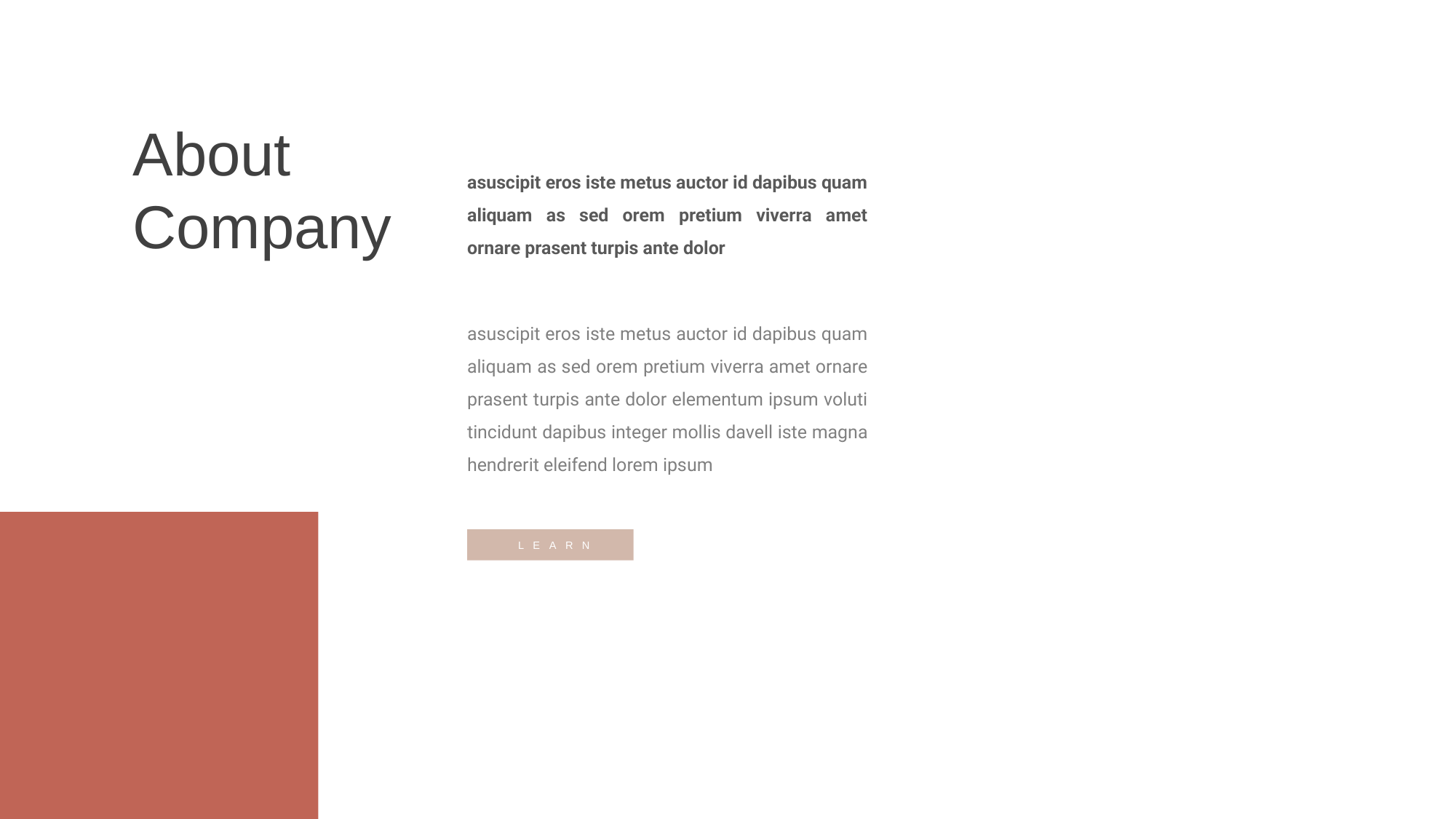

About
Company
asuscipit eros iste metus auctor id dapibus quam aliquam as sed orem pretium viverra amet ornare prasent turpis ante dolor
asuscipit eros iste metus auctor id dapibus quam aliquam as sed orem pretium viverra amet ornare prasent turpis ante dolor elementum ipsum voluti tincidunt dapibus integer mollis davell iste magna hendrerit eleifend lorem ipsum

LEARN